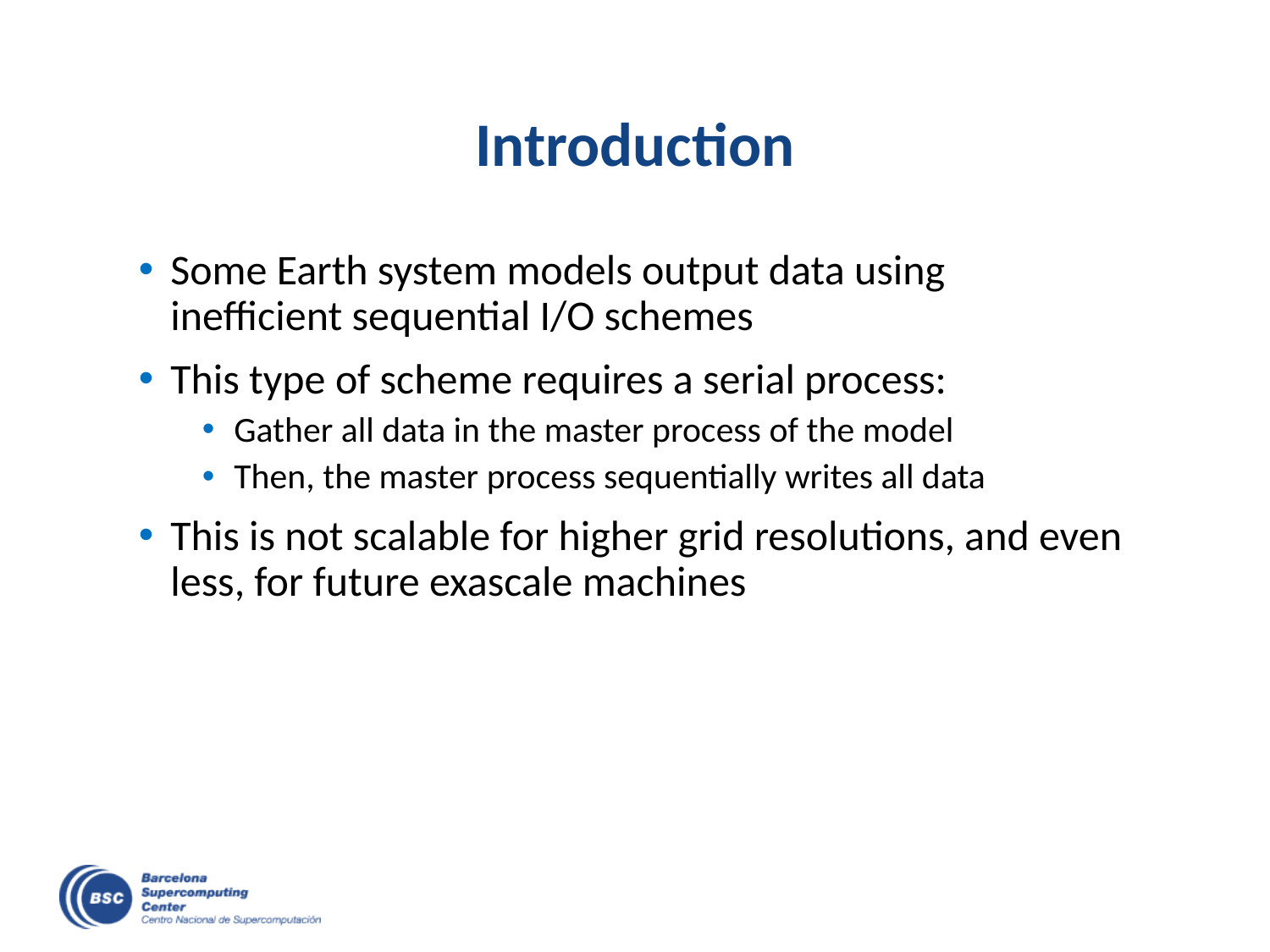

# Introduction
Some Earth system models output data using inefficient sequential I/O schemes
This type of scheme requires a serial process:
Gather all data in the master process of the model
Then, the master process sequentially writes all data
This is not scalable for higher grid resolutions, and even less, for future exascale machines